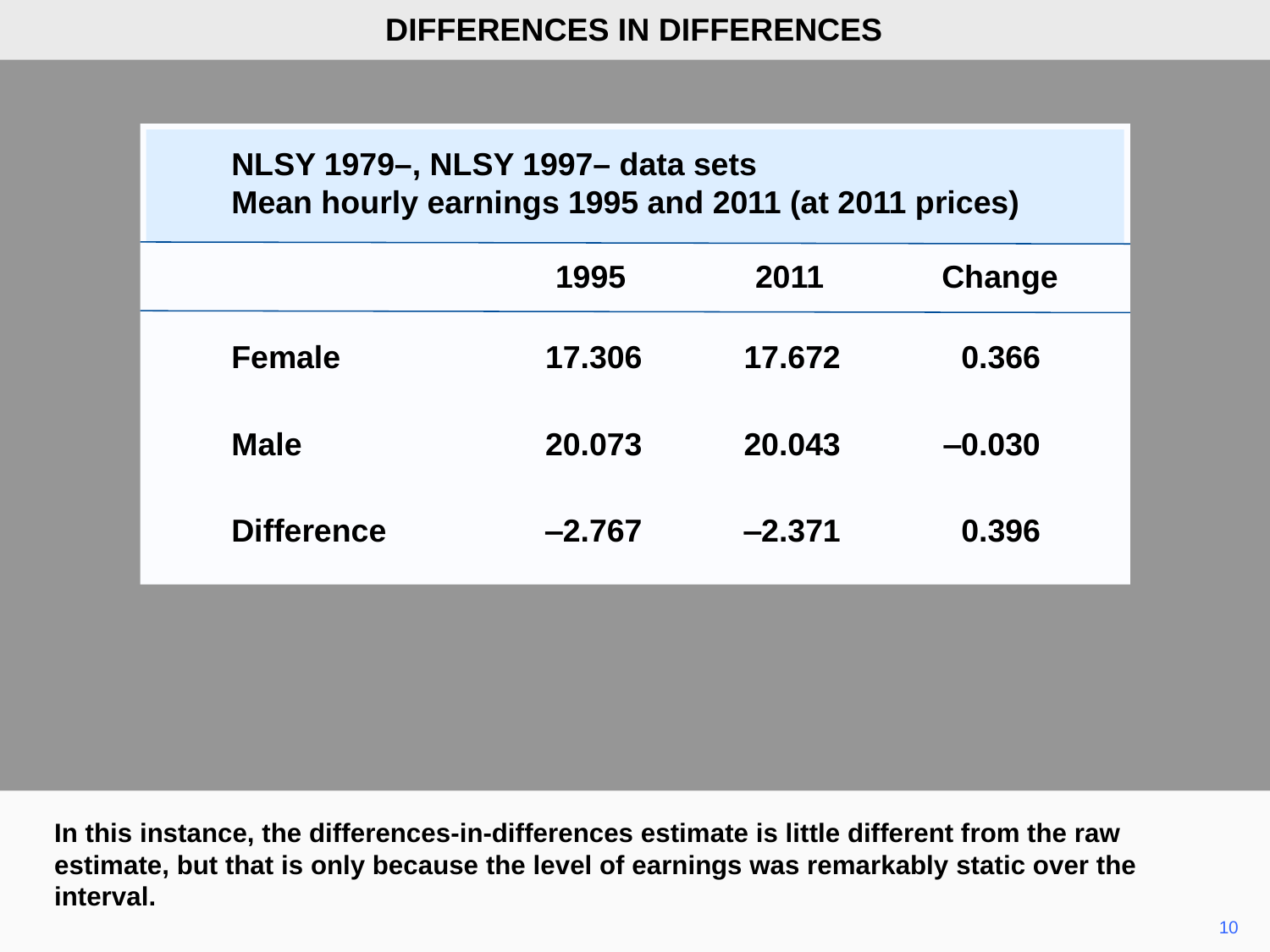

DIFFERENCES IN DIFFERENCES

NLSY 1979–, NLSY 1997– data sets
Mean hourly earnings 1995 and 2011 (at 2011 prices)
	1995	2011	Change
Female	17.306	17.672	0.366

Male	20.073	20.043	‒0.030

Difference	‒2.767	‒2.371	0.396

In this instance, the differences-in-differences estimate is little different from the raw estimate, but that is only because the level of earnings was remarkably static over the interval.

10